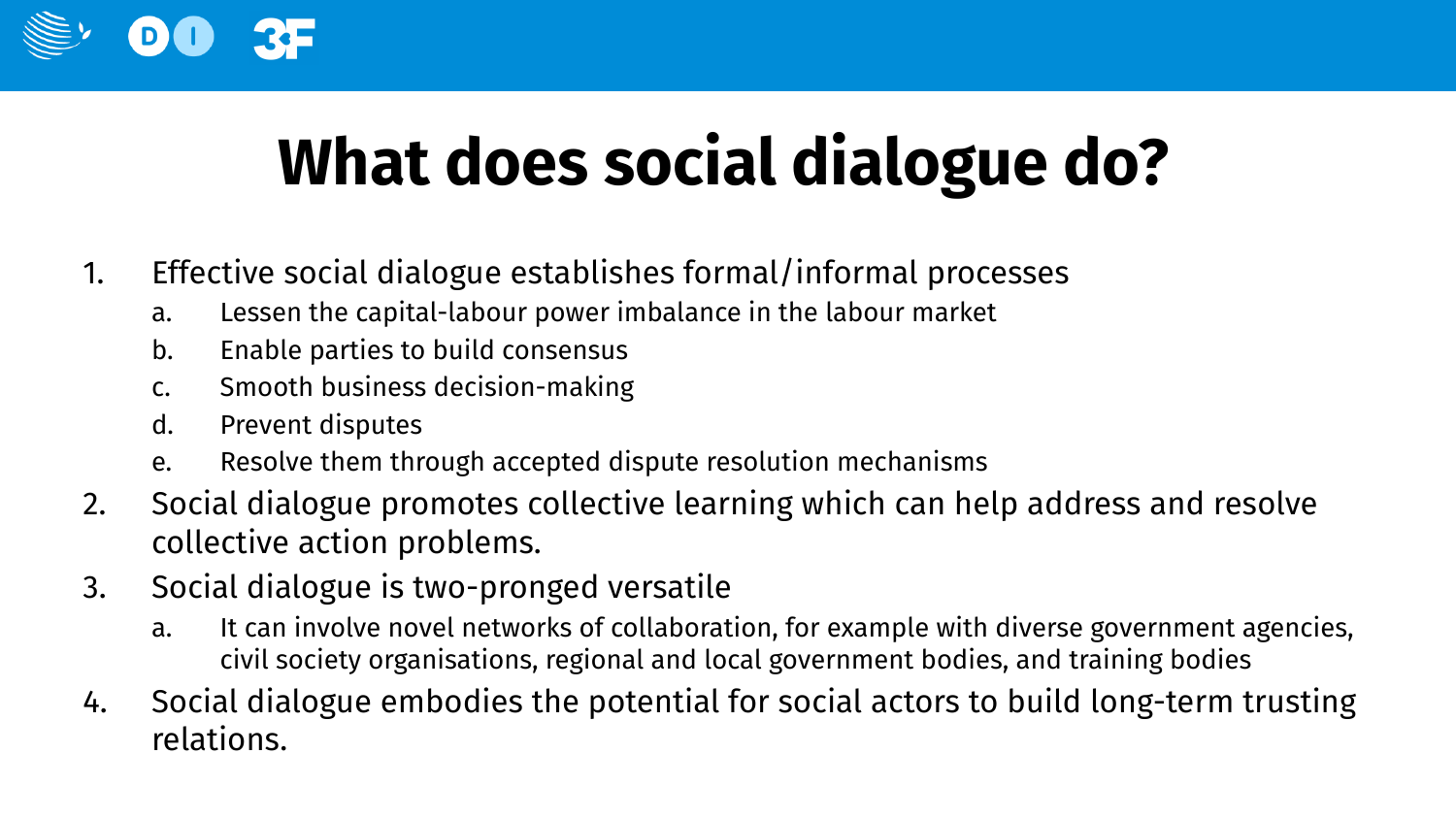

# What does social dialogue do?
Effective social dialogue establishes formal/informal processes
Lessen the capital-labour power imbalance in the labour market
Enable parties to build consensus
Smooth business decision-making
Prevent disputes
Resolve them through accepted dispute resolution mechanisms
Social dialogue promotes collective learning which can help address and resolve collective action problems.
Social dialogue is two-pronged versatile
It can involve novel networks of collaboration, for example with diverse government agencies, civil society organisations, regional and local government bodies, and training bodies
Social dialogue embodies the potential for social actors to build long-term trusting relations.